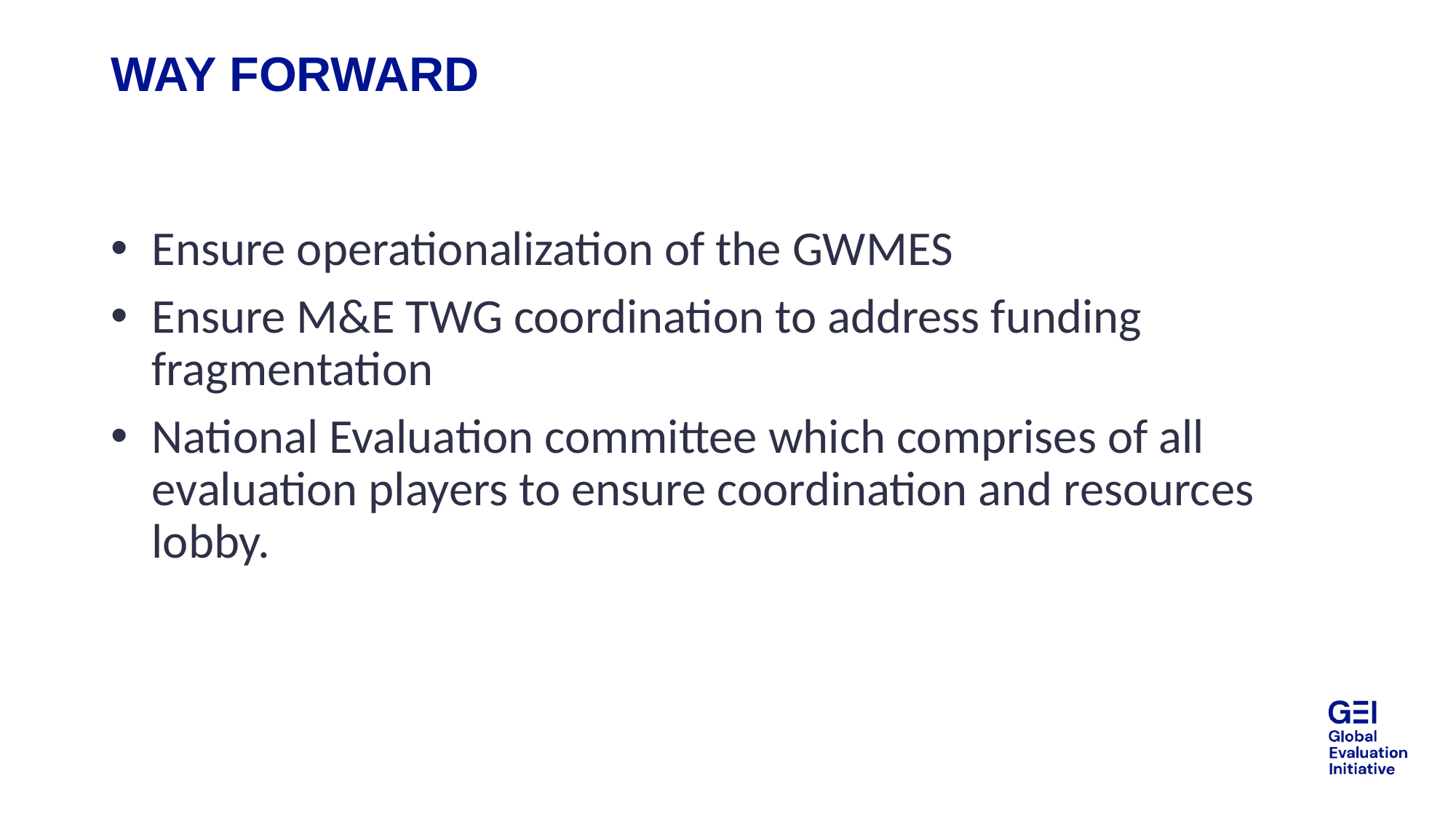

# WAY FORWARD
Ensure operationalization of the GWMES
Ensure M&E TWG coordination to address funding fragmentation
National Evaluation committee which comprises of all evaluation players to ensure coordination and resources lobby.